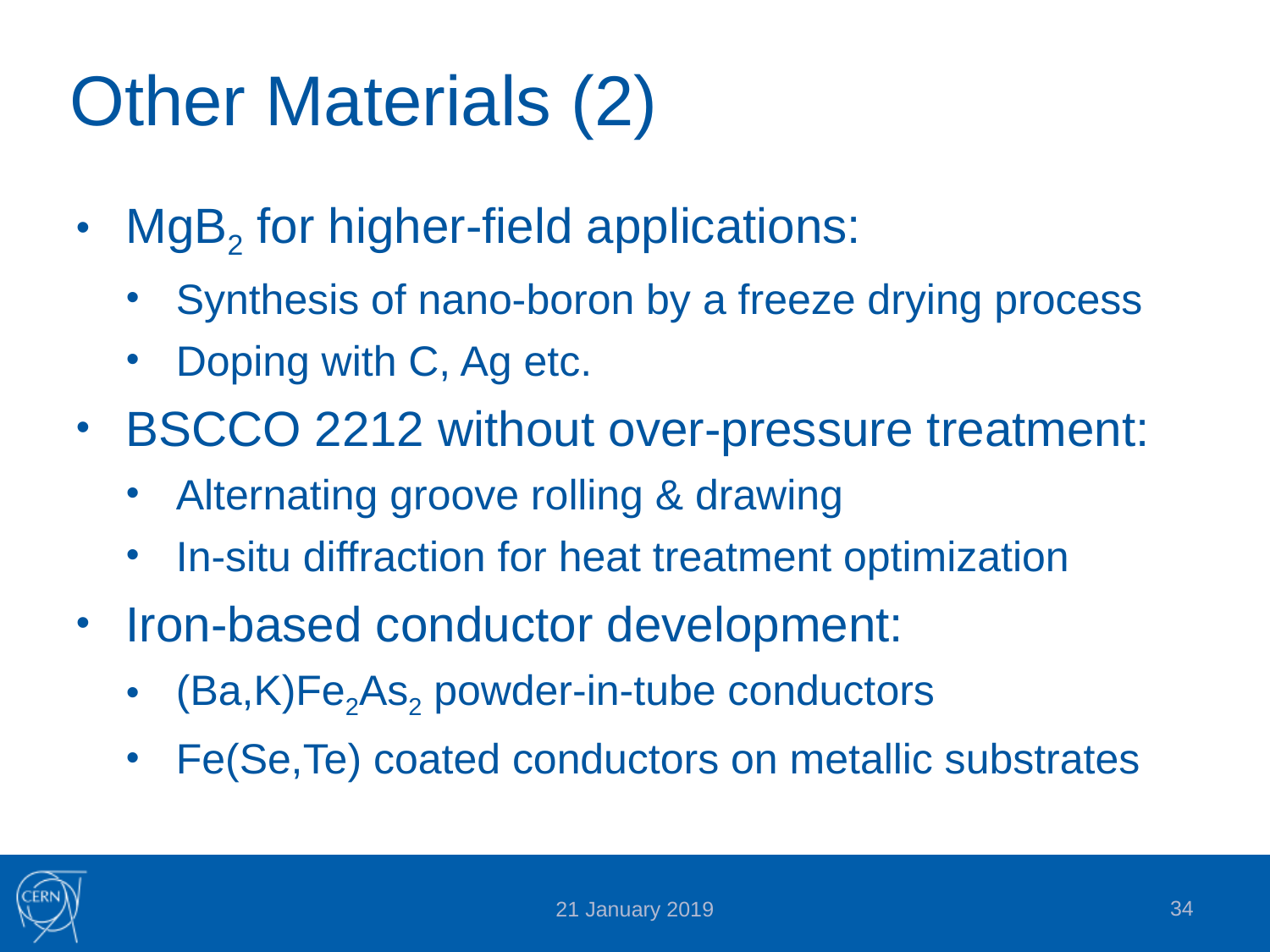

# Other Materials (2)
MgB2 for higher-field applications:
Synthesis of nano-boron by a freeze drying process
Doping with C, Ag etc.
BSCCO 2212 without over-pressure treatment:
Alternating groove rolling & drawing
In-situ diffraction for heat treatment optimization
Iron-based conductor development:
(Ba,K)Fe2As2 powder-in-tube conductors
Fe(Se,Te) coated conductors on metallic substrates

34
21 January 2019